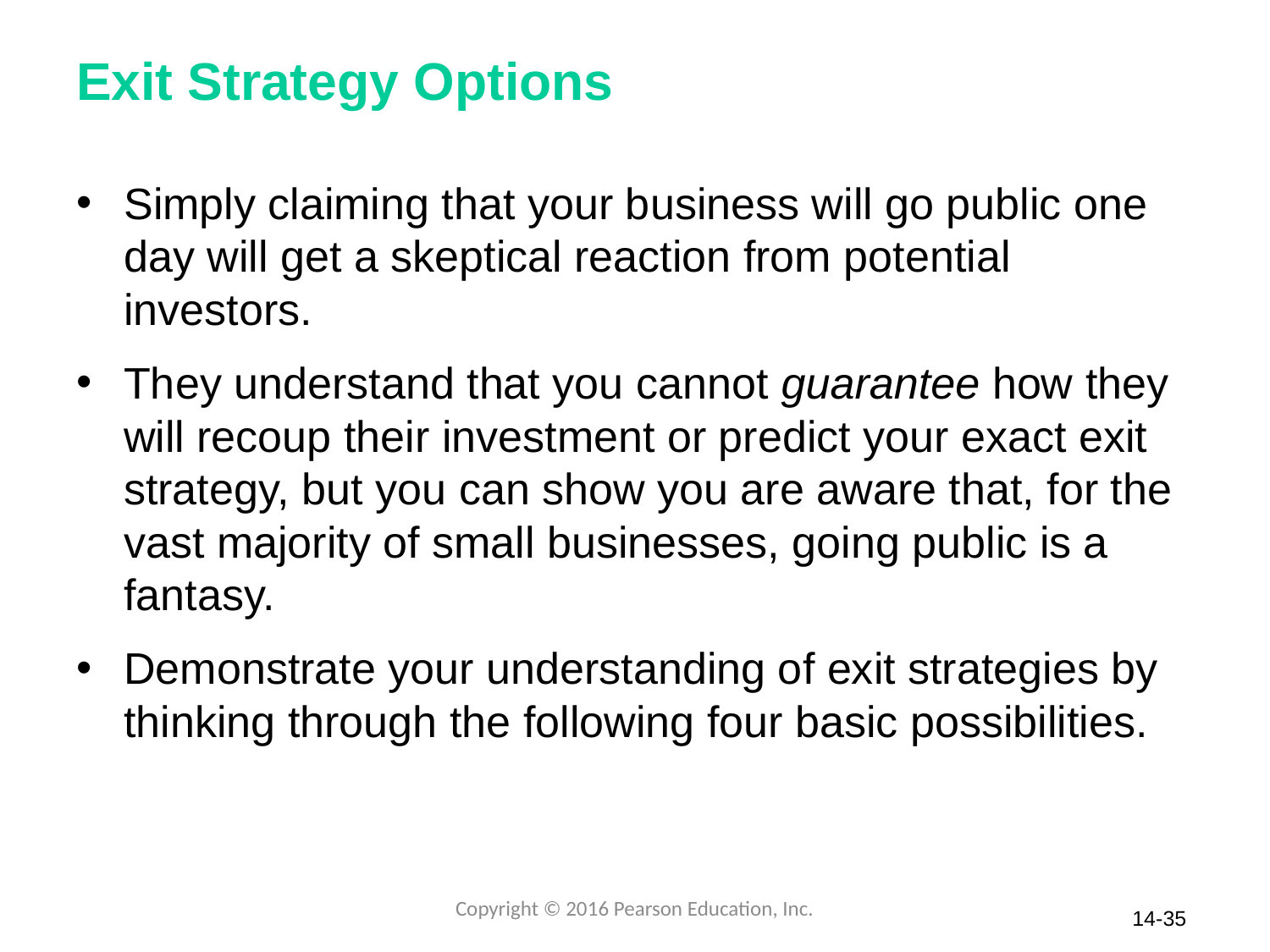

# Exit Strategy Options
Simply claiming that your business will go public one day will get a skeptical reaction from potential investors.

They understand that you cannot guarantee how they will recoup their investment or predict your exact exit strategy, but you can show you are aware that, for the vast majority of small businesses, going public is a fantasy.

Demonstrate your understanding of exit strategies by thinking through the following four basic possibilities.
Copyright © 2016 Pearson Education, Inc.